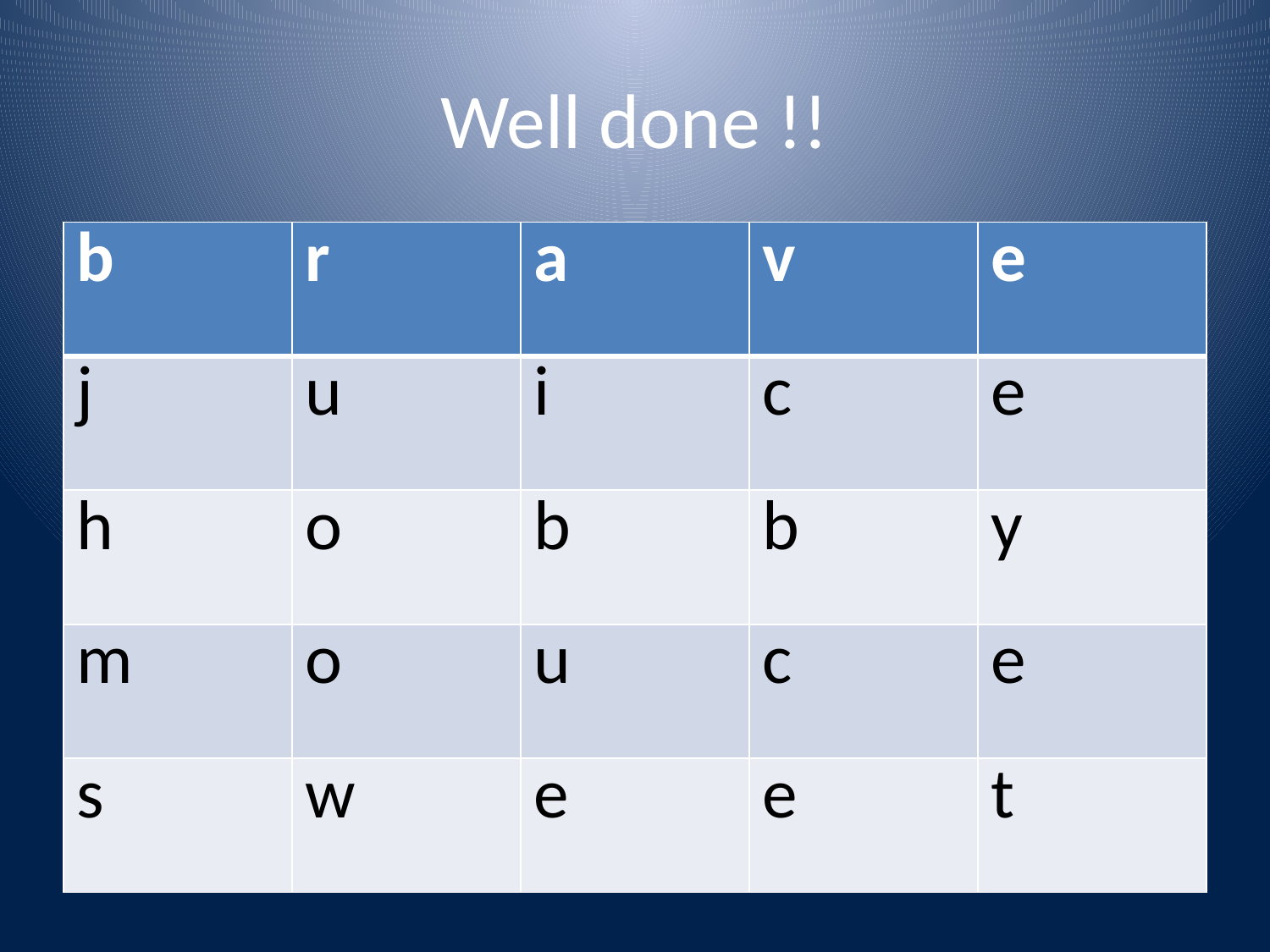

# Well done !!
| b | r | a | v | e |
| --- | --- | --- | --- | --- |
| j | u | i | c | e |
| h | o | b | b | y |
| m | o | u | c | e |
| s | w | e | e | t |